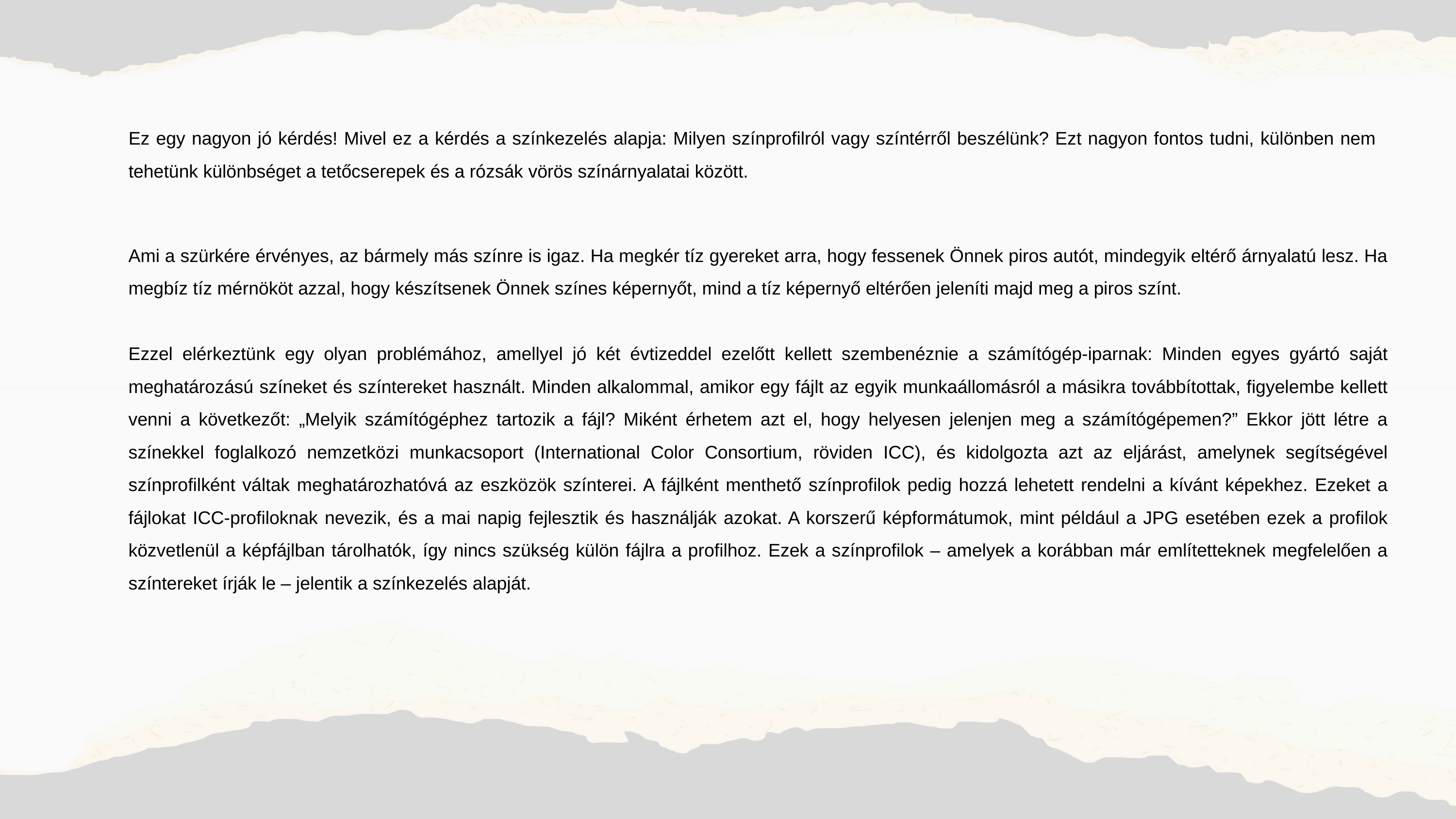

Ez egy nagyon jó kérdés! Mivel ez a kérdés a színkezelés alapja: Milyen színprofilról vagy színtérről beszélünk? Ezt nagyon fontos tudni, különben nem tehetünk különbséget a tetőcserepek és a rózsák vörös színárnyalatai között.
Ami a szürkére érvényes, az bármely más színre is igaz. Ha megkér tíz gyereket arra, hogy fessenek Önnek piros autót, mindegyik eltérő árnyalatú lesz. Ha megbíz tíz mérnököt azzal, hogy készítsenek Önnek színes képernyőt, mind a tíz képernyő eltérően jeleníti majd meg a piros színt.

Ezzel elérkeztünk egy olyan problémához, amellyel jó két évtizeddel ezelőtt kellett szembenéznie a számítógép-iparnak: Minden egyes gyártó saját meghatározású színeket és színtereket használt. Minden alkalommal, amikor egy fájlt az egyik munkaállomásról a másikra továbbítottak, figyelembe kellett venni a következőt: „Melyik számítógéphez tartozik a fájl? Miként érhetem azt el, hogy helyesen jelenjen meg a számítógépemen?” Ekkor jött létre a színekkel foglalkozó nemzetközi munkacsoport (International Color Consortium, röviden ICC), és kidolgozta azt az eljárást, amelynek segítségével színprofilként váltak meghatározhatóvá az eszközök színterei. A fájlként menthető színprofilok pedig hozzá lehetett rendelni a kívánt képekhez. Ezeket a fájlokat ICC-profiloknak nevezik, és a mai napig fejlesztik és használják azokat. A korszerű képformátumok, mint például a JPG esetében ezek a profilok közvetlenül a képfájlban tárolhatók, így nincs szükség külön fájlra a profilhoz. Ezek a színprofilok – amelyek a korábban már említetteknek megfelelően a színtereket írják le – jelentik a színkezelés alapját.